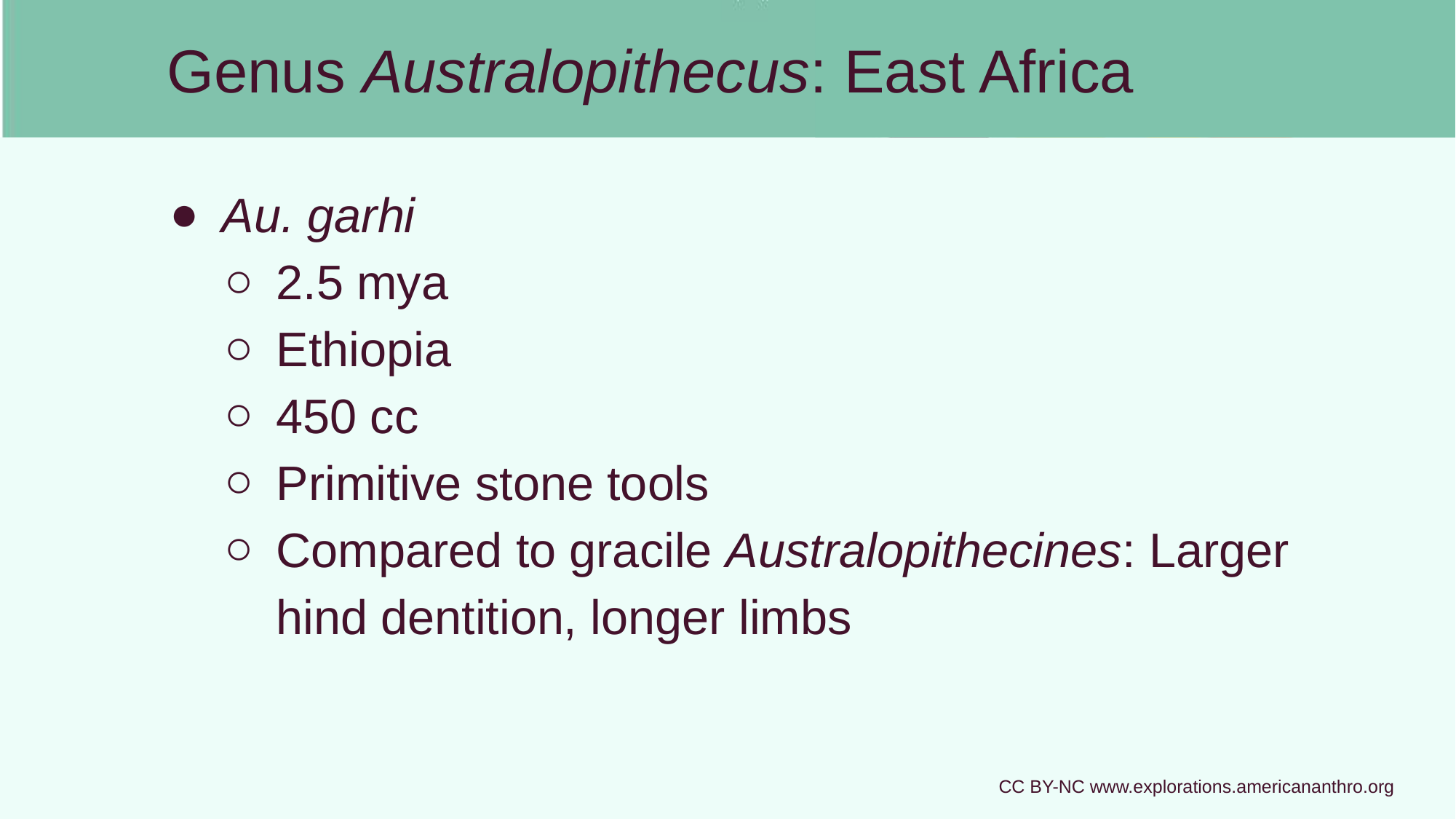

# Genus Australopithecus: East Africa
Au. garhi
2.5 mya
Ethiopia
450 cc
Primitive stone tools
Compared to gracile Australopithecines: Larger hind dentition, longer limbs